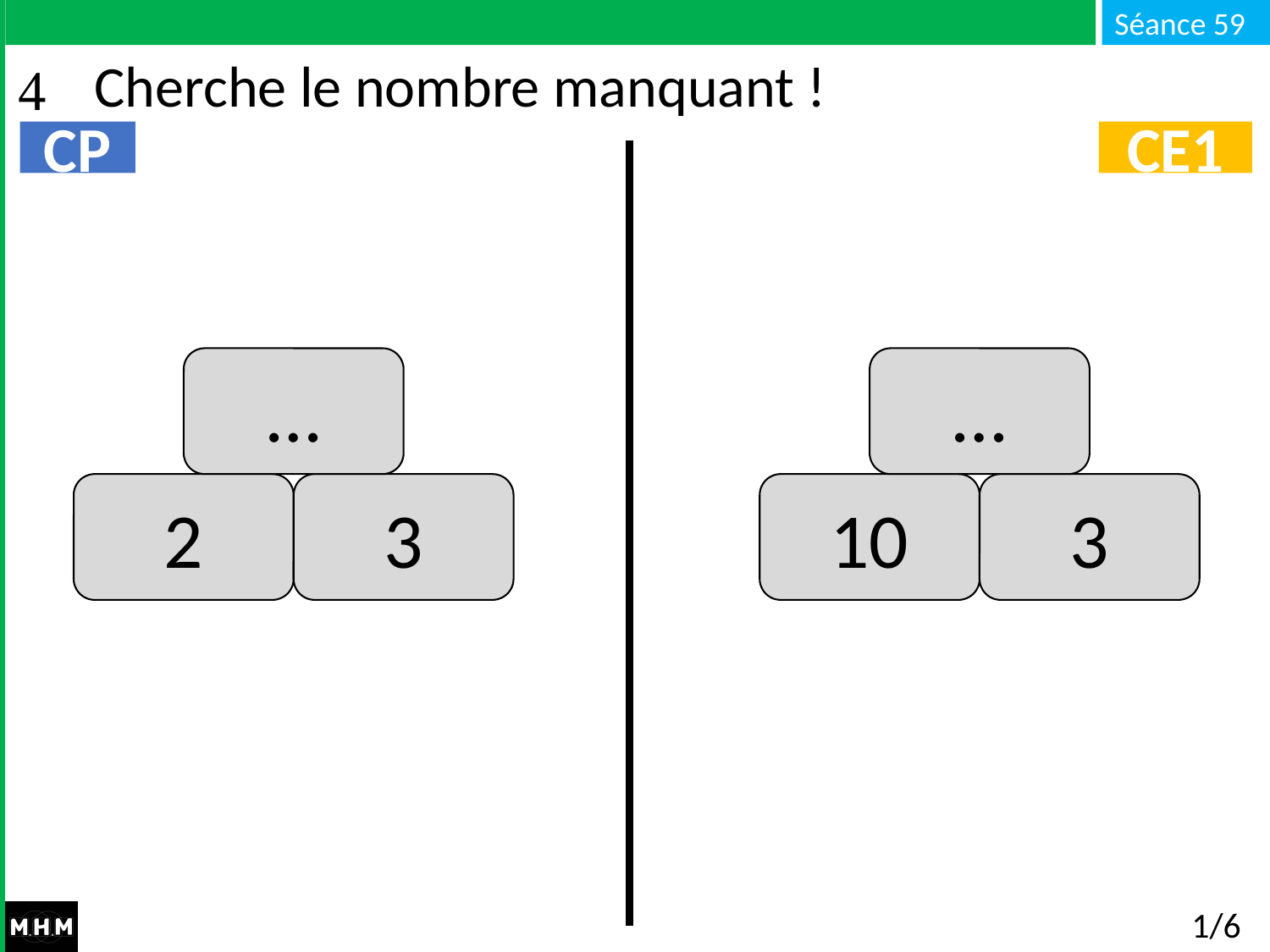

# Cherche le nombre manquant !
CP
CE1
…
…
3
2
3
10
1/6